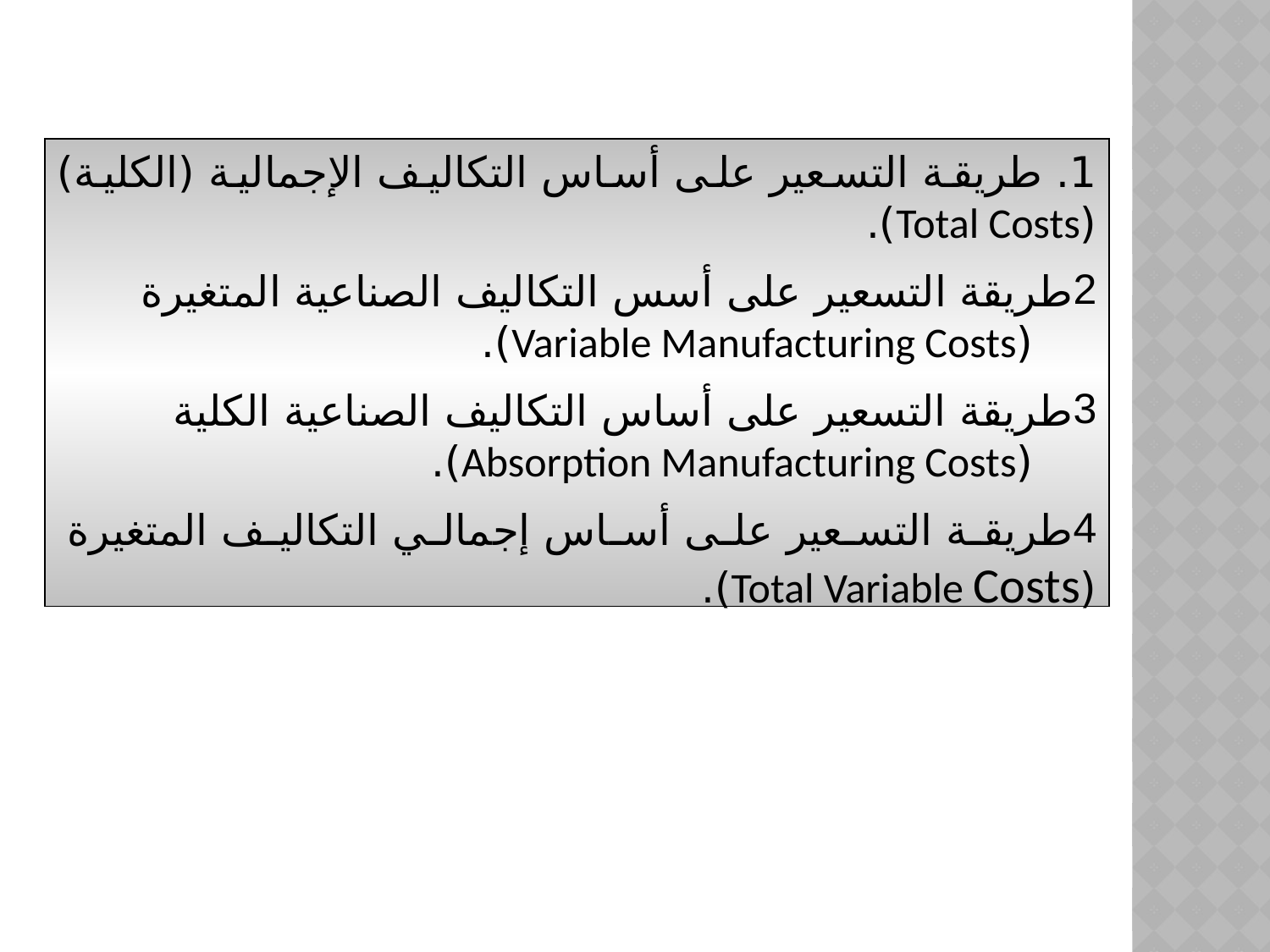

1. طريقة التسعير على أساس التكاليف الإجمالية (الكلية) (Total Costs).
طريقة التسعير على أسس التكاليف الصناعية المتغيرة
(Variable Manufacturing Costs).
طريقة التسعير على أساس التكاليف الصناعية الكلية
(Absorption Manufacturing Costs).
طريقة التسعير على أساس إجمالي التكاليف المتغيرة (Total Variable Costs).